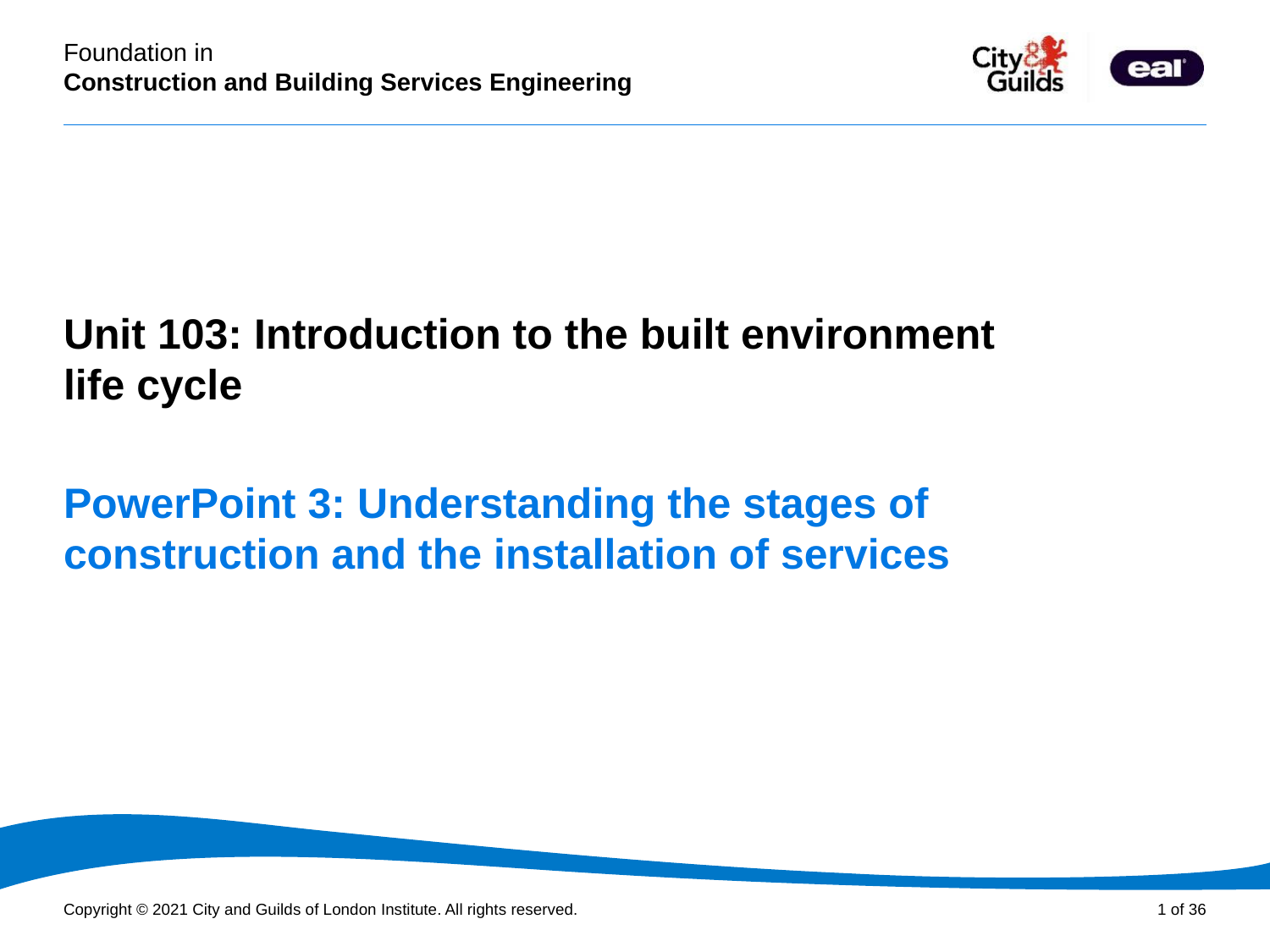

PowerPoint presentation
Unit 103: Introduction to the built environment
life cycle

# PowerPoint 3: Understanding the stages of construction and the installation of services